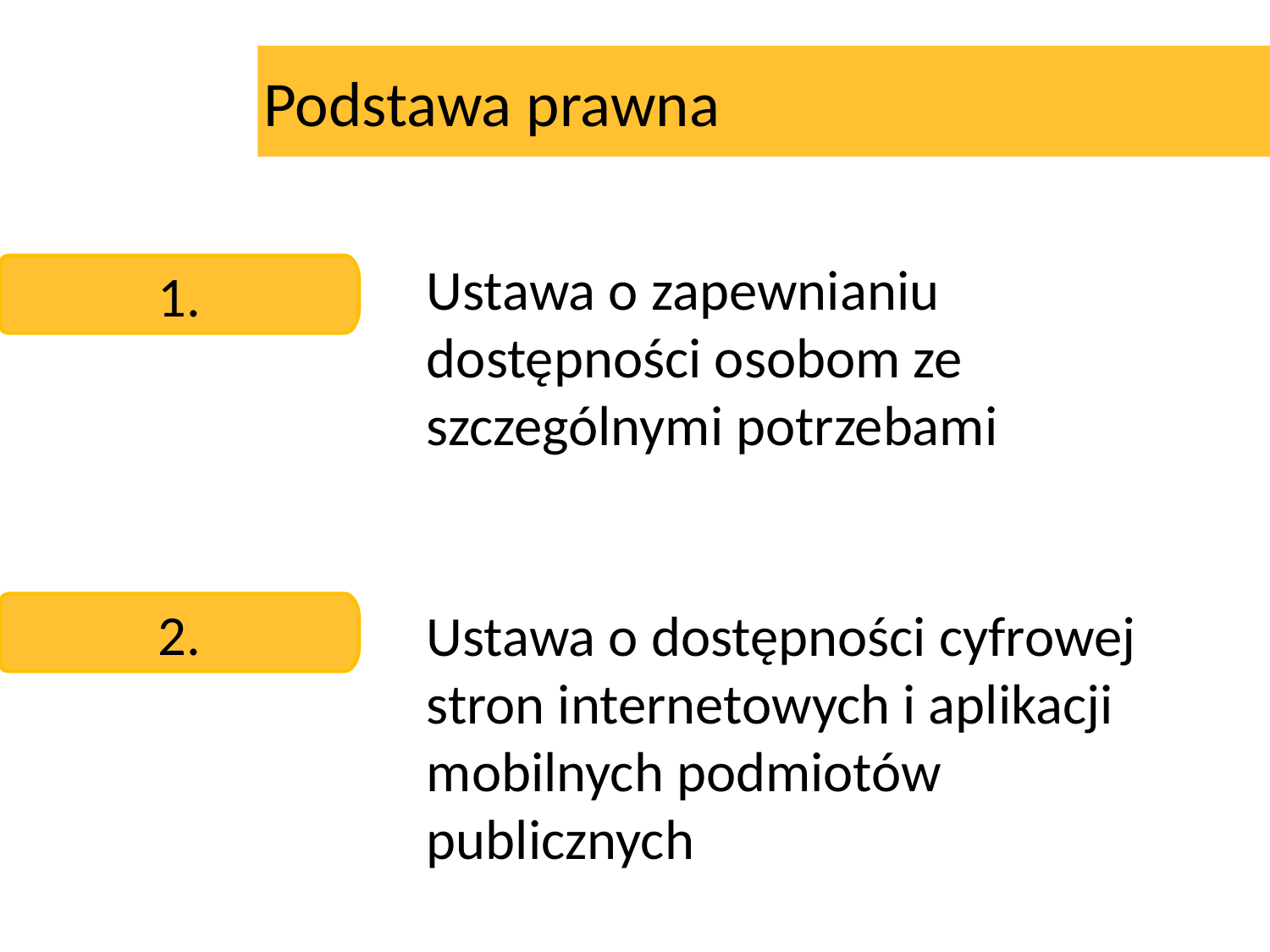

# Podstawa prawna
Ustawa o zapewnianiu dostępności osobom ze szczególnymi potrzebami

1.

2.
Ustawa o dostępności cyfrowej stron internetowych i aplikacji mobilnych podmiotów publicznych